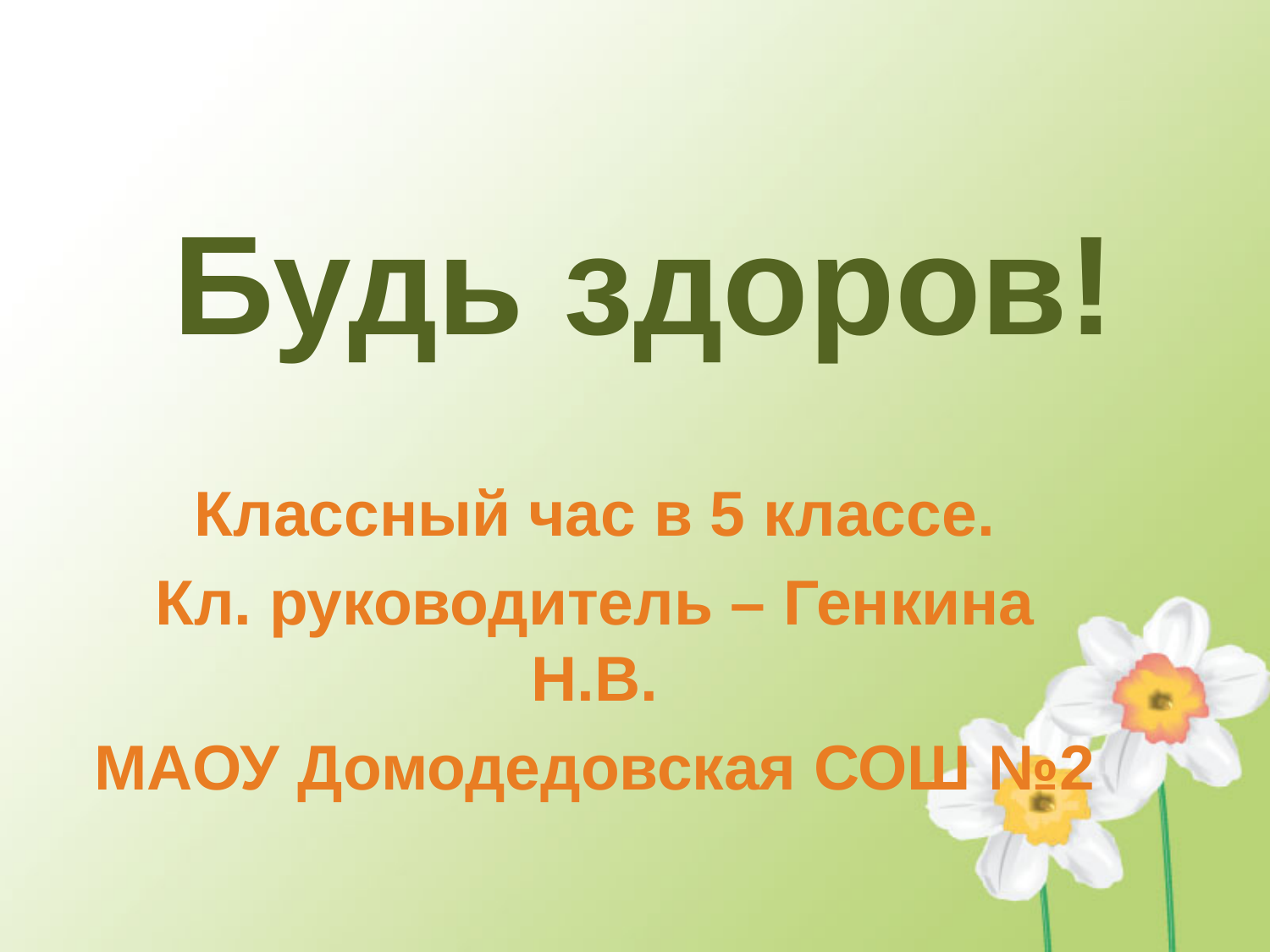

# Будь здоров!
Классный час в 5 классе.
Кл. руководитель – Генкина Н.В.
МАОУ Домодедовская СОШ №2